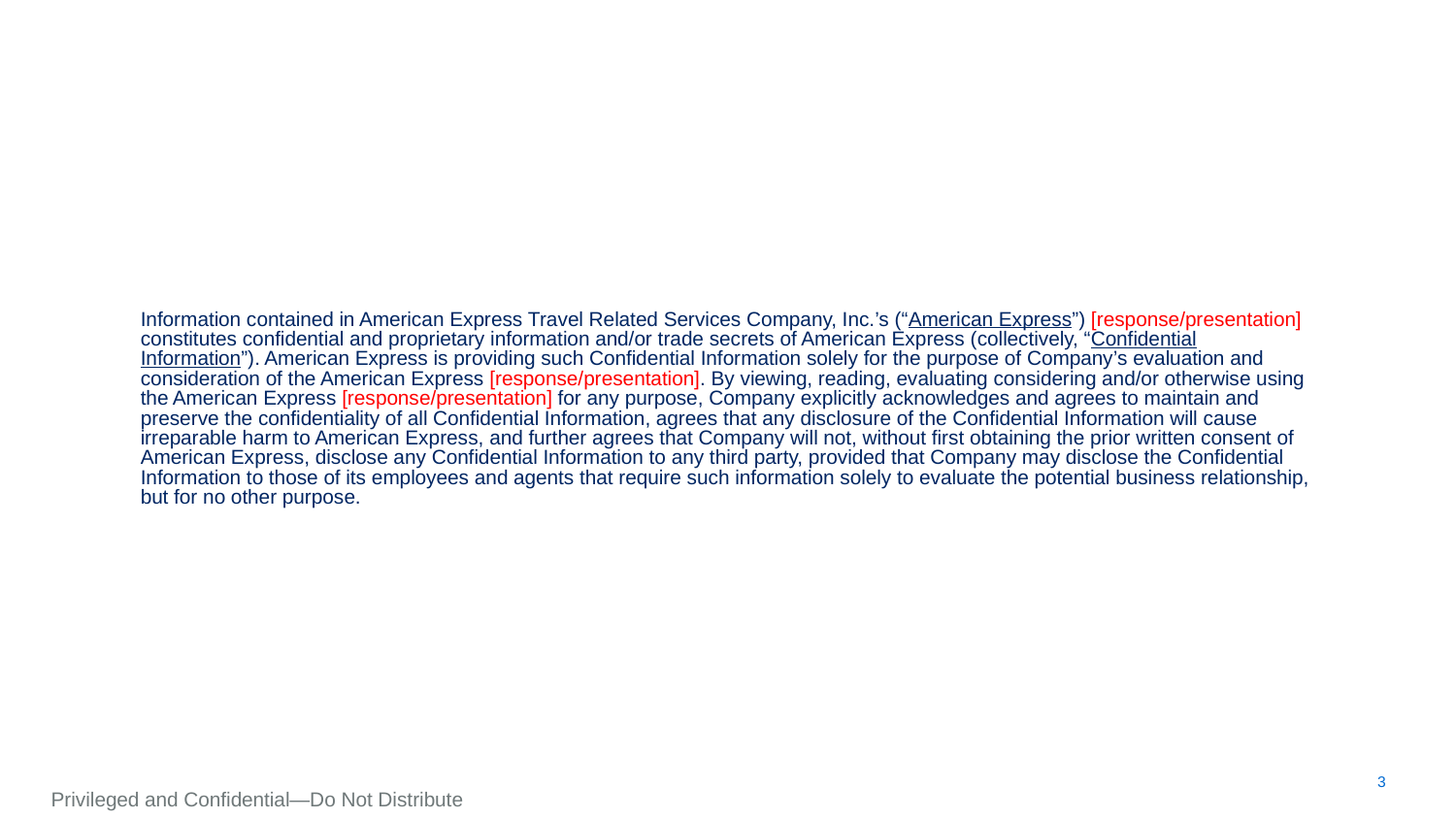

# Information contained in American Express Travel Related Services Company, Inc.’s (“American Express”) [response/presentation] constitutes confidential and proprietary information and/or trade secrets of American Express (collectively, “Confidential Information”). American Express is providing such Confidential Information solely for the purpose of Company’s evaluation and consideration of the American Express [response/presentation]. By viewing, reading, evaluating considering and/or otherwise using the American Express [response/presentation] for any purpose, Company explicitly acknowledges and agrees to maintain and preserve the confidentiality of all Confidential Information, agrees that any disclosure of the Confidential Information will cause irreparable harm to American Express, and further agrees that Company will not, without first obtaining the prior written consent of American Express, disclose any Confidential Information to any third party, provided that Company may disclose the Confidential Information to those of its employees and agents that require such information solely to evaluate the potential business relationship, but for no other purpose.
3